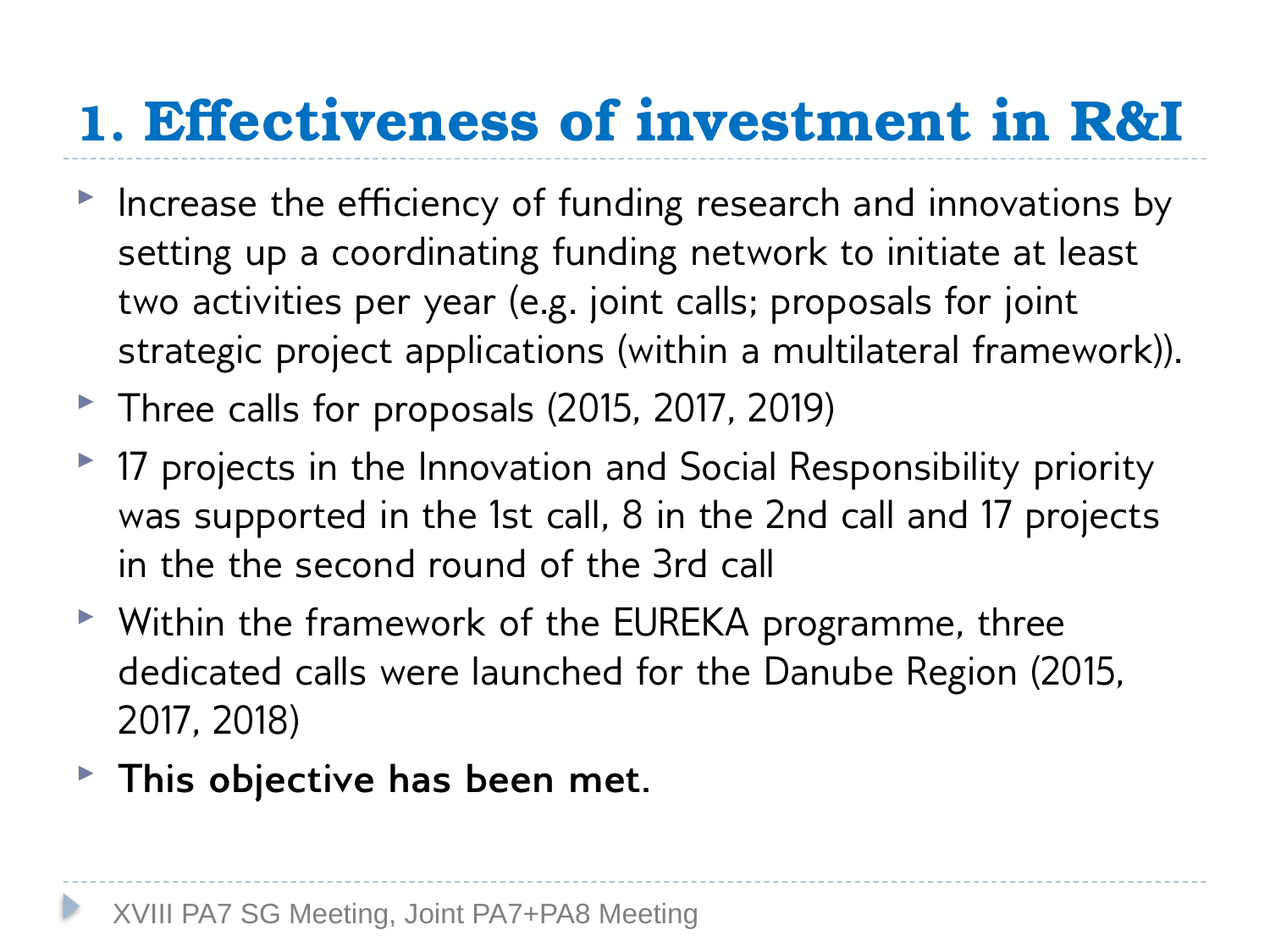

1. Effectiveness of investment in R&I
Increase the efficiency of funding research and innovations by setting up a coordinating funding network to initiate at least two activities per year (e.g. joint calls; proposals for joint strategic project applications (within a multilateral framework)).
Three calls for proposals (2015, 2017, 2019)
17 projects in the Innovation and Social Responsibility priority was supported in the 1st call, 8 in the 2nd call and 17 projects in the the second round of the 3rd call
Within the framework of the EUREKA programme, three dedicated calls were launched for the Danube Region (2015, 2017, 2018)
This objective has been met.

XVIII PA7 SG Meeting, Joint PA7+PA8 Meeting